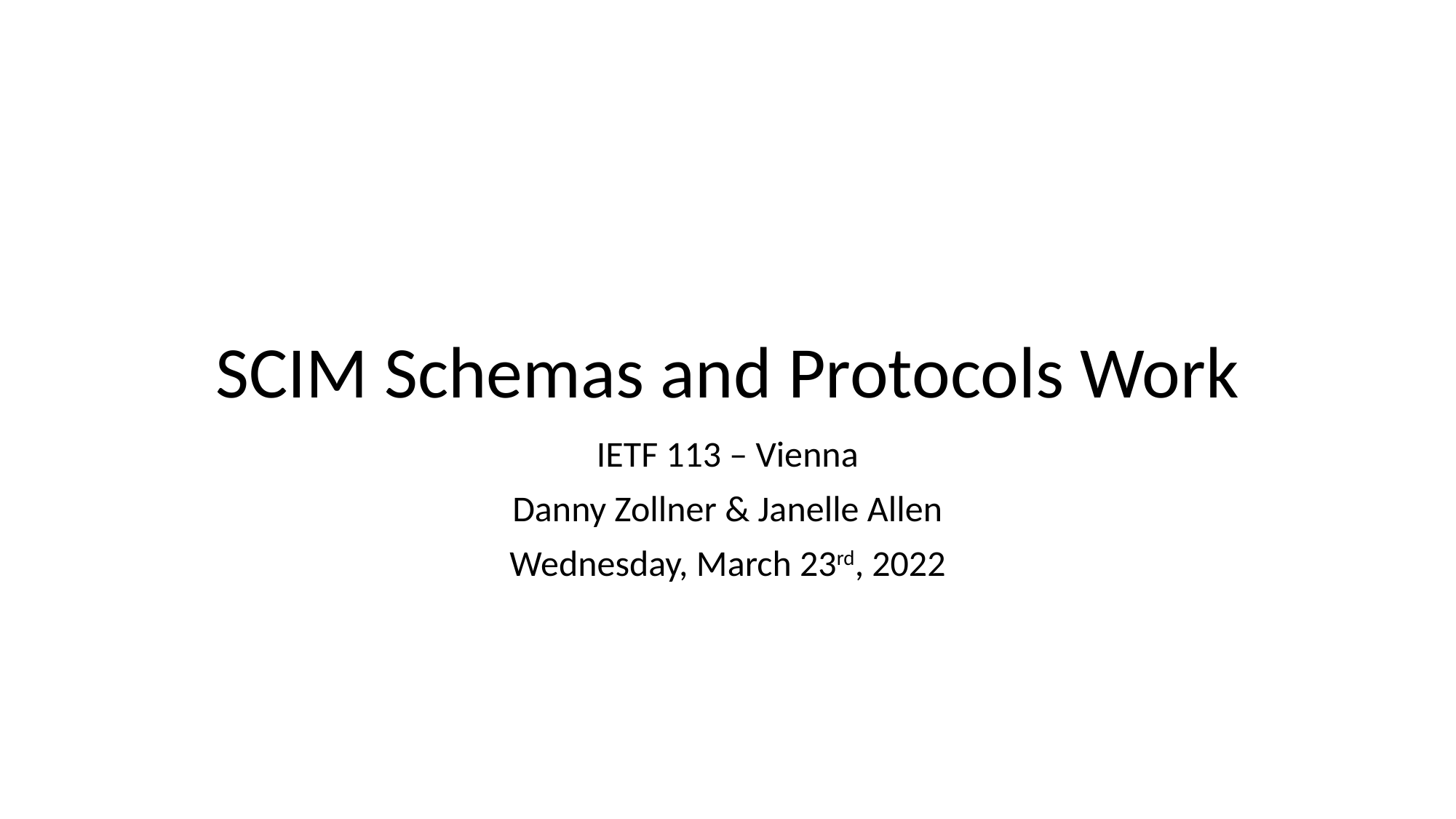

# SCIM Schemas and Protocols Work
IETF 113 – Vienna
Danny Zollner & Janelle Allen
Wednesday, March 23rd, 2022